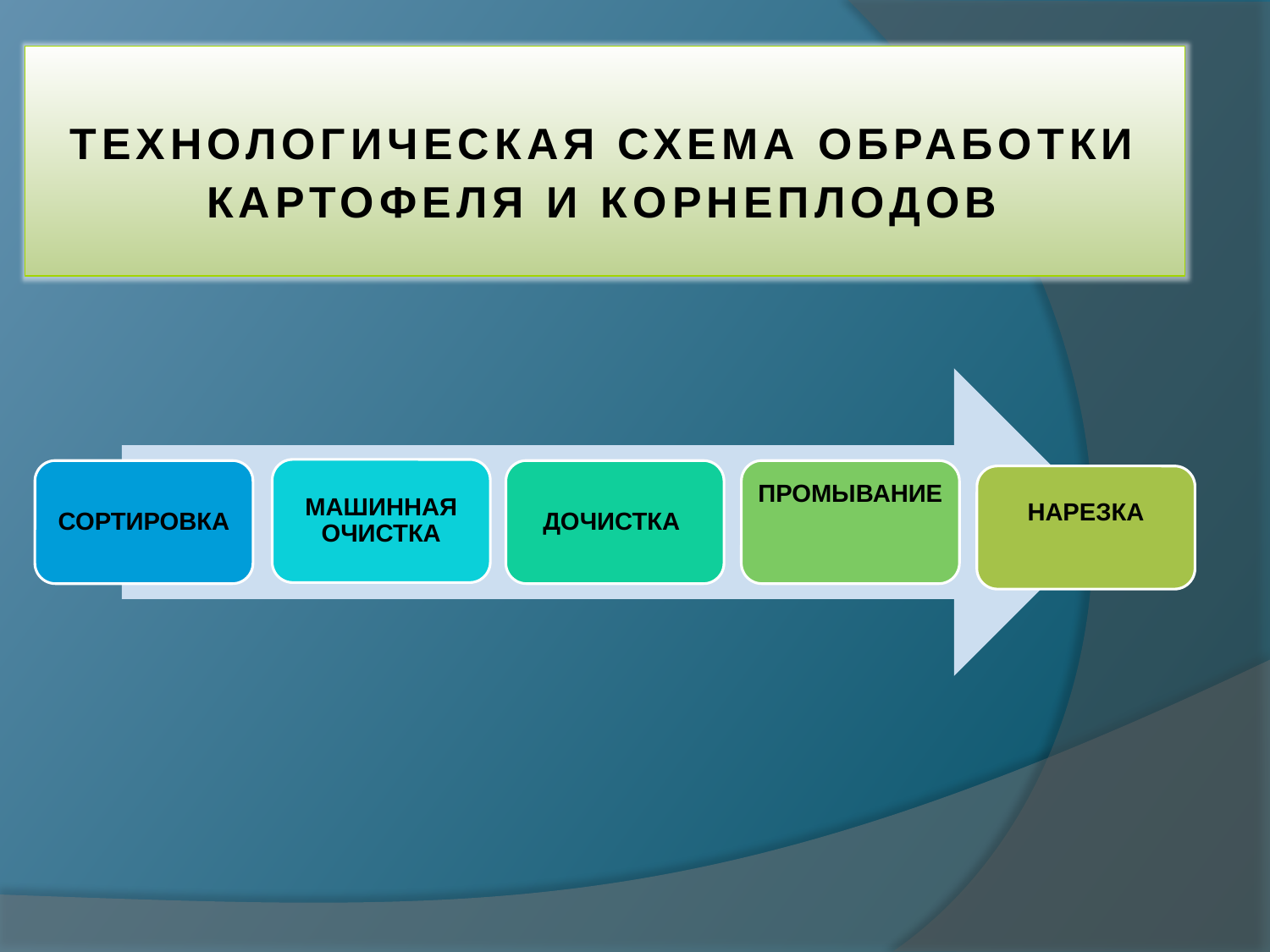

ТЕХНОЛОГИЧЕСКАЯ СХЕМА ОБРАБОТКИ КАРТОФЕЛЯ И КОРНЕПЛОДОВ
ТЕХНОЛОГИЧЕСКАЯ СХЕМА ОБРАБОТКИ КАРТОФЕЛЯ И КОРНЕПЛОДОВ

СОРТИРОВКА
МАШИННАЯ ОЧИСТКА
ДОЧИСТКА
ПРОМЫВАНИЕ
НАРЕЗКА